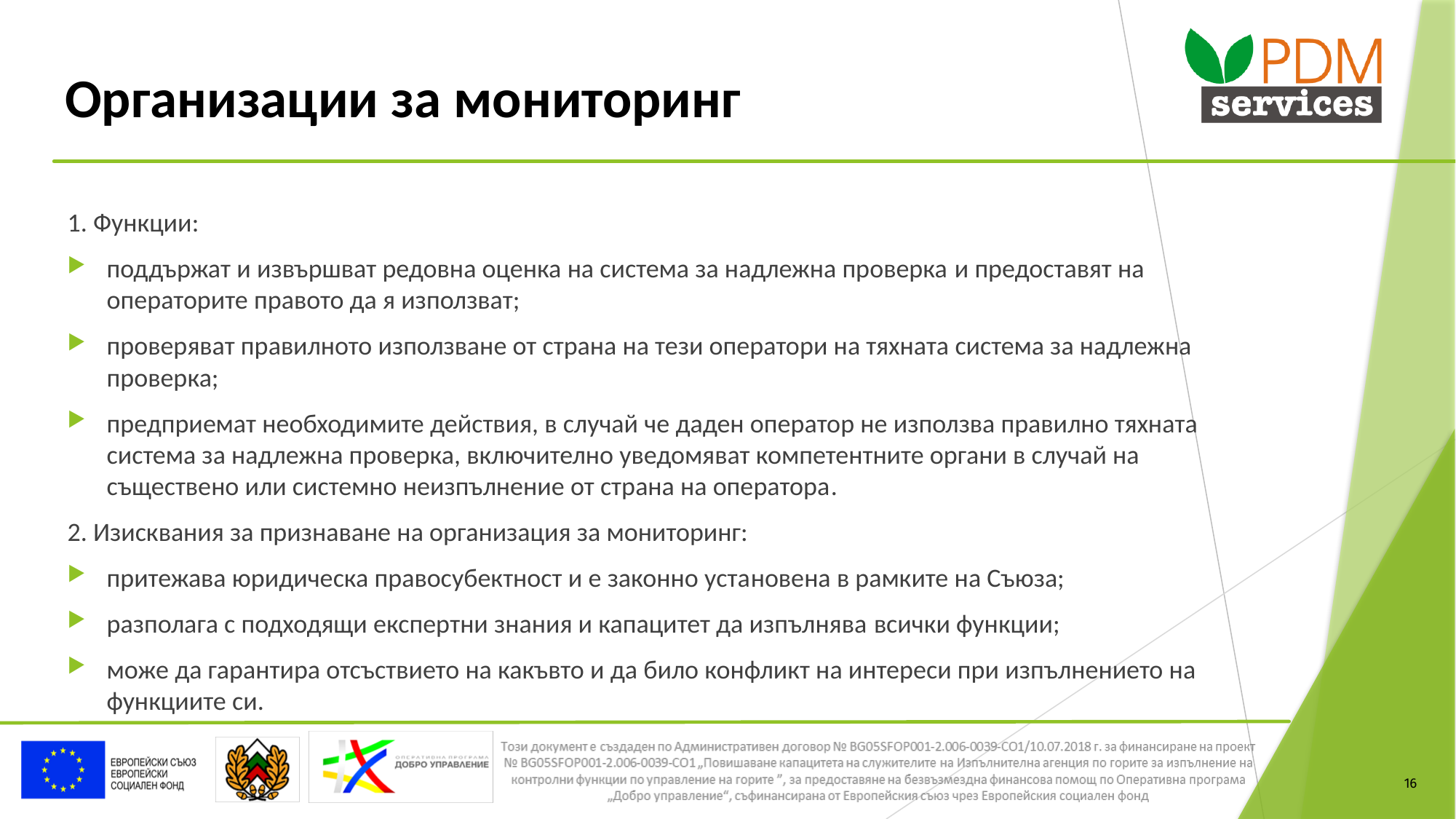

# Организации за мониторинг
1. Функции:
поддържат и извършват редовна оценка на система за надлежна проверка и предоставят на операторите правото да я използват;
проверяват правилното използване от страна на тези оператори на тяхната система за надлежна проверка;
предприемат необходимите действия, в случай че даден оператор не използва правилно тяхната система за надлежна проверка, включително уведомяват компетентните органи в случай на съществено или системно неизпълнение от страна на оператора.
2. Изисквания за признаване на организация за мониторинг:
притежава юридическа правосубектност и е законно уста­новена в рамките на Съюза;
разполага с подходящи експертни знания и капацитет да изпълнява всички функции;
може да гарантира отсъствието на какъвто и да било конфликт на интереси при изпълнението на функциите си.

16